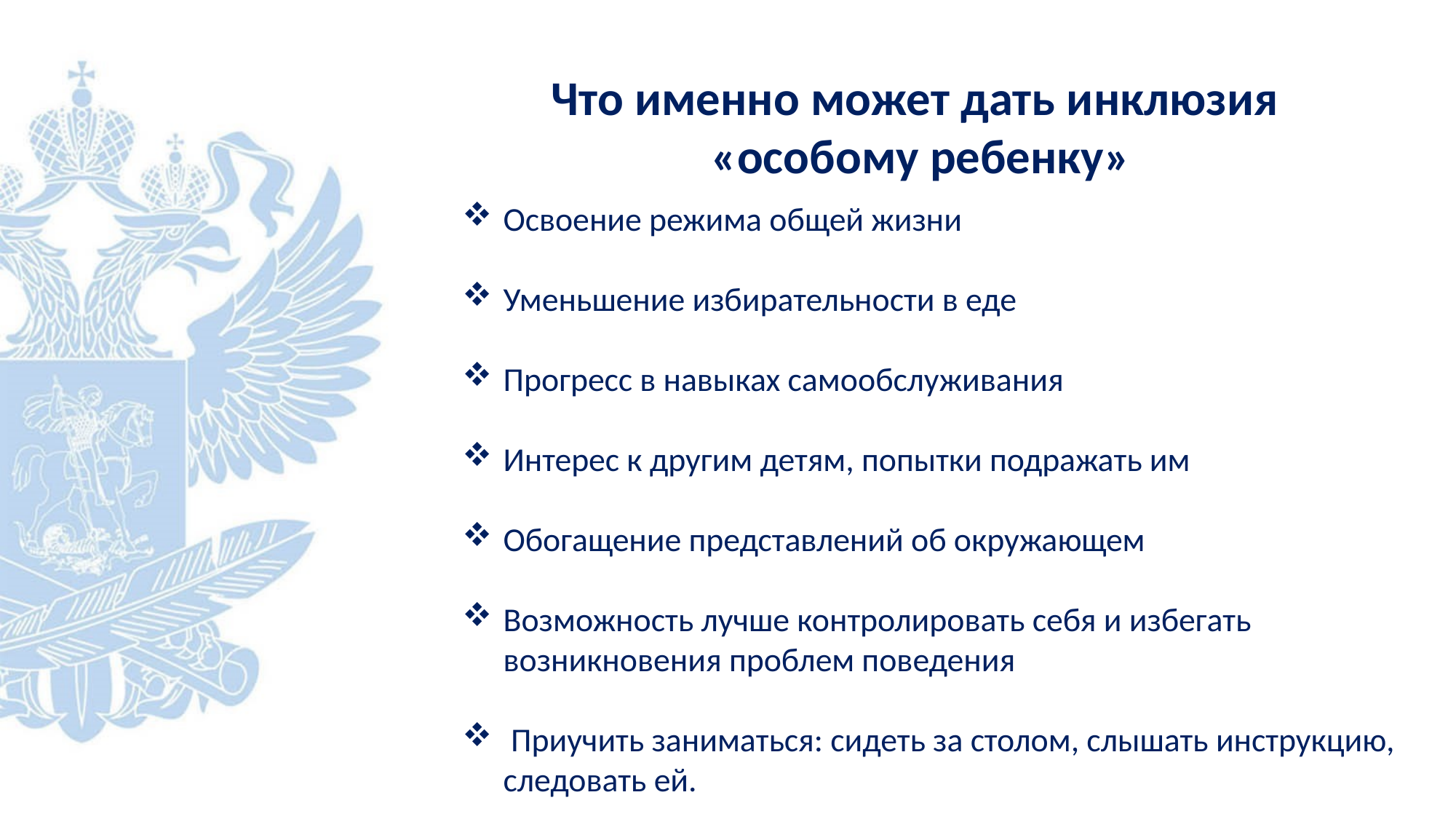

Что именно может дать инклюзия
«особому ребенку»

Освоение режима общей жизни

Уменьшение избирательности в еде

Прогресс в навыках самообслуживания

Интерес к другим детям, попытки подражать им

Обогащение представлений об окружающем

Возможность лучше контролировать себя и избегать возникновения проблем поведения

 Приучить заниматься: сидеть за столом, слышать инструкцию, следовать ей.